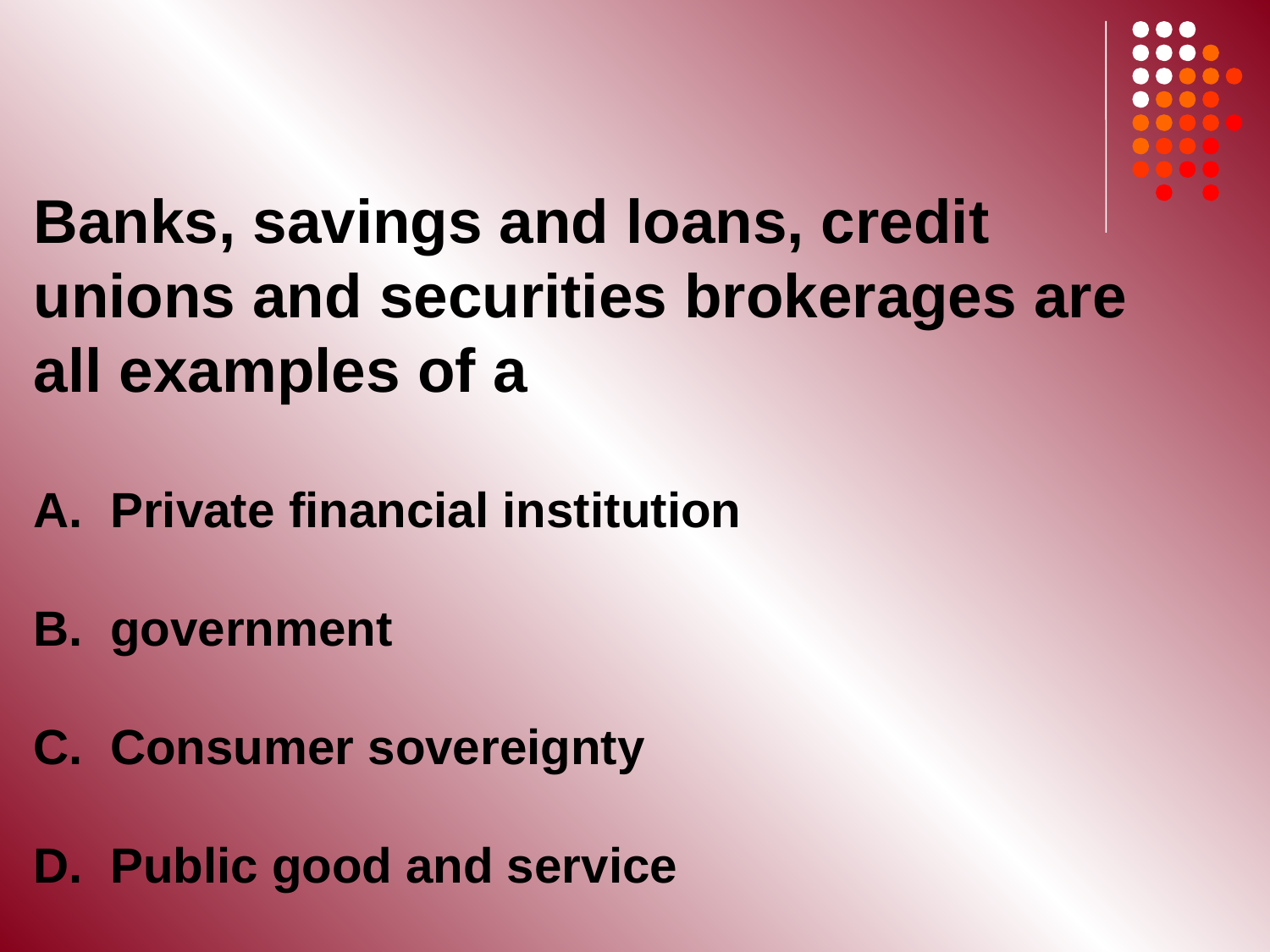

Banks, savings and loans, credit unions and securities brokerages are all examples of a
A.  Private financial institution
B.  government
C.  Consumer sovereignty
D.  Public good and service